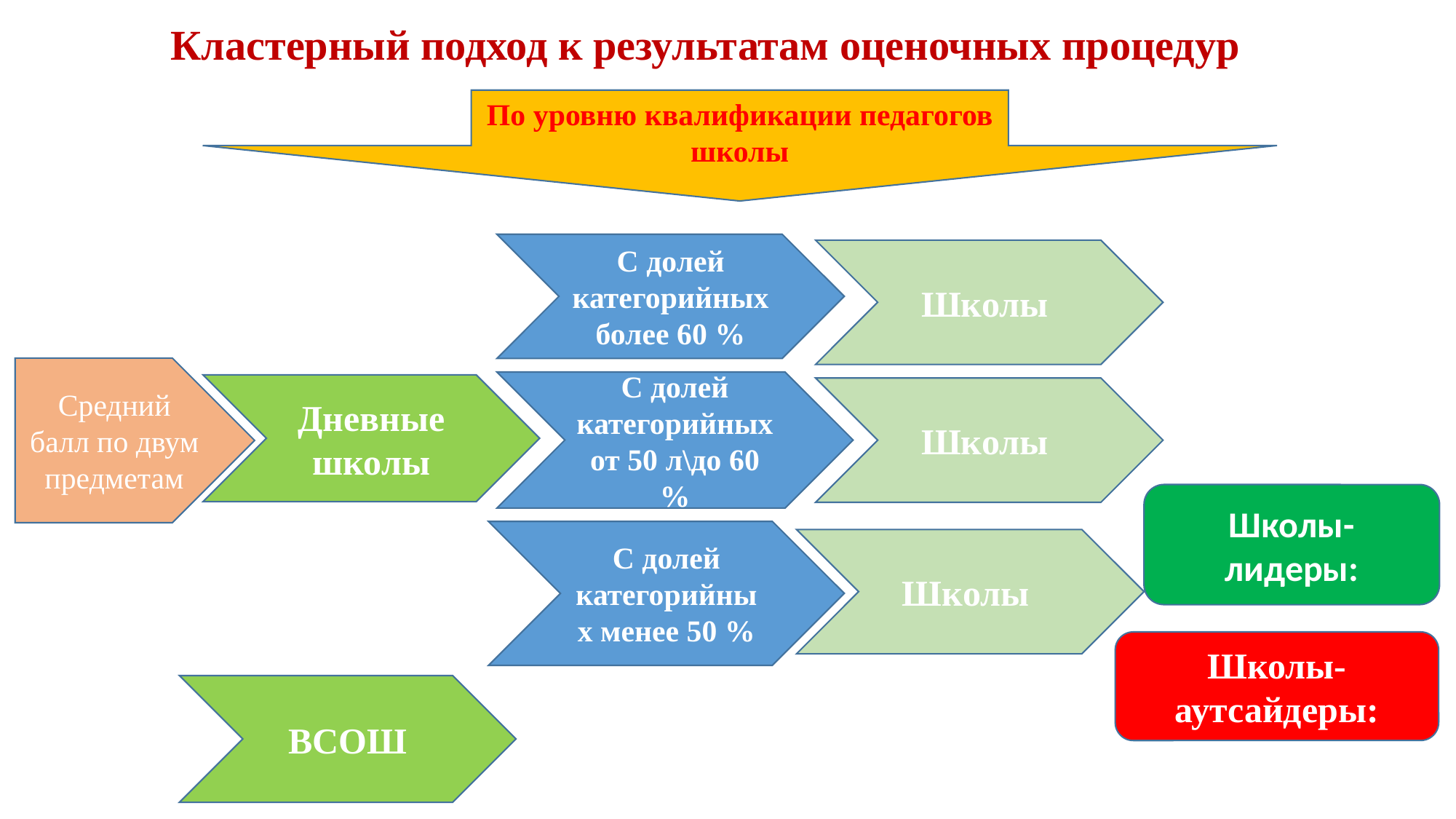

Кластерный подход к результатам оценочных процедур
По уровню квалификации педагогов школы
С долей категорийных более 60 %
Школы
Средний балл по двум предметам
С долей категорийных от 50 л\до 60 %
Дневные школы
Школы
Школы- лидеры:
С долей категорийных менее 50 %
Школы
Школы- аутсайдеры:
ВСОШ